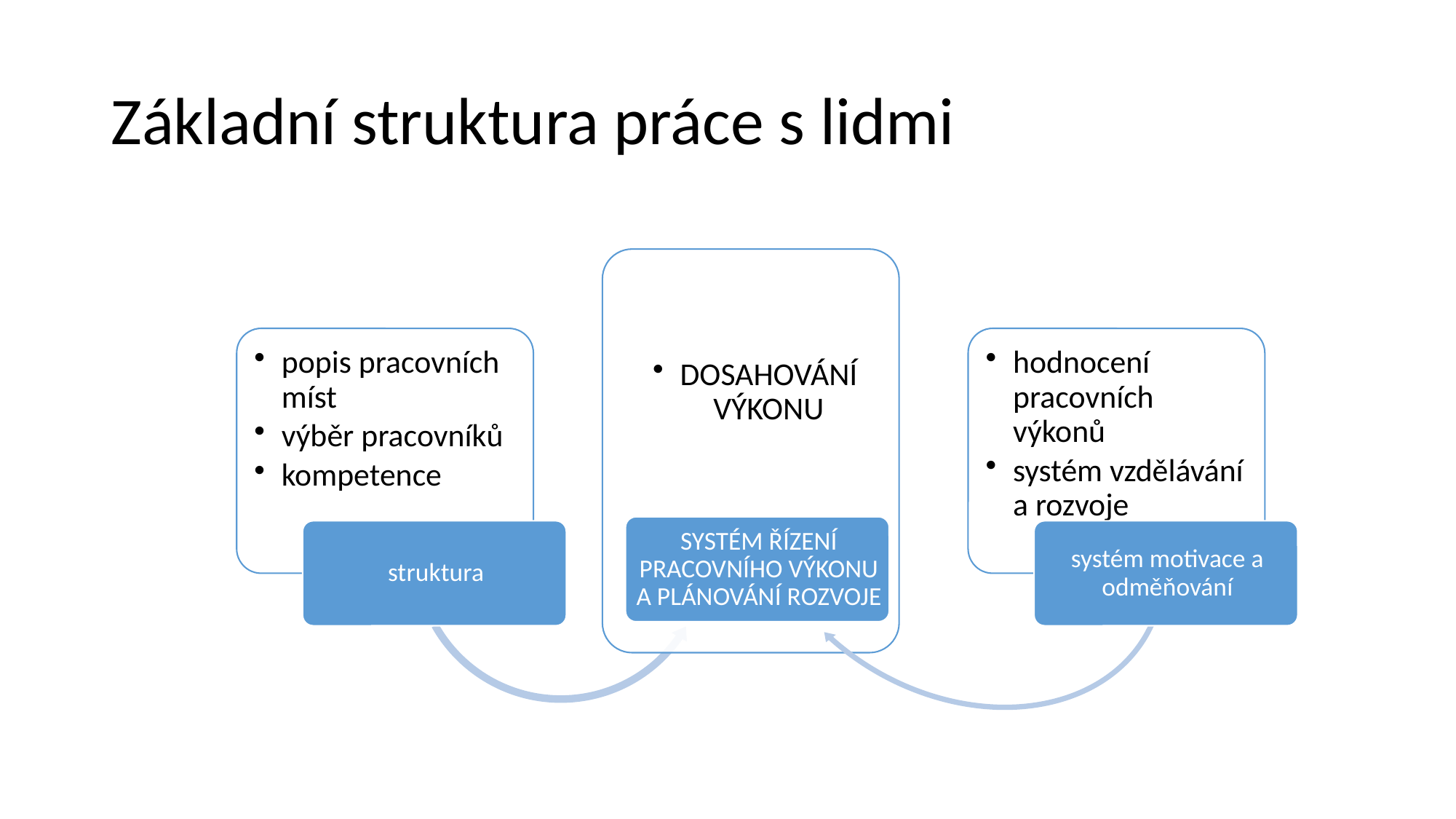

# Základní struktura práce s lidmi
popis pracovních míst
výběr pracovníků
kompetence
struktura
DOSAHOVÁNÍ VÝKONU
SYSTÉM ŘÍZENÍ PRACOVNÍHO VÝKONU A PLÁNOVÁNÍ ROZVOJE
hodnocení pracovních výkonů
systém vzdělávání a rozvoje
systém motivace a odměňování